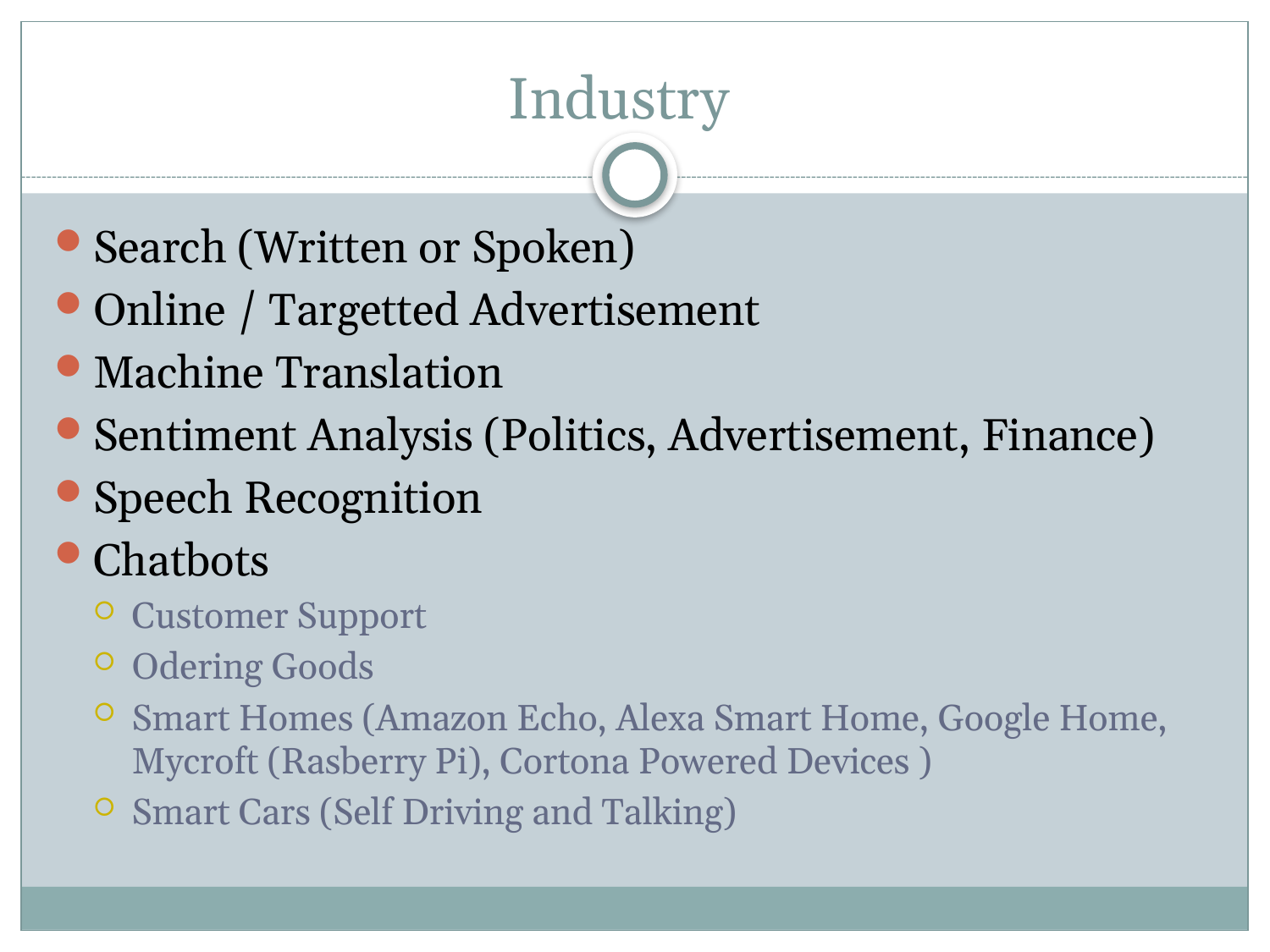

# Industry
Search (Written or Spoken)
Online / Targetted Advertisement
Machine Translation
Sentiment Analysis (Politics, Advertisement, Finance)
Speech Recognition
Chatbots
Customer Support
Odering Goods
Smart Homes (Amazon Echo, Alexa Smart Home, Google Home, Mycroft (Rasberry Pi), Cortona Powered Devices )
Smart Cars (Self Driving and Talking)